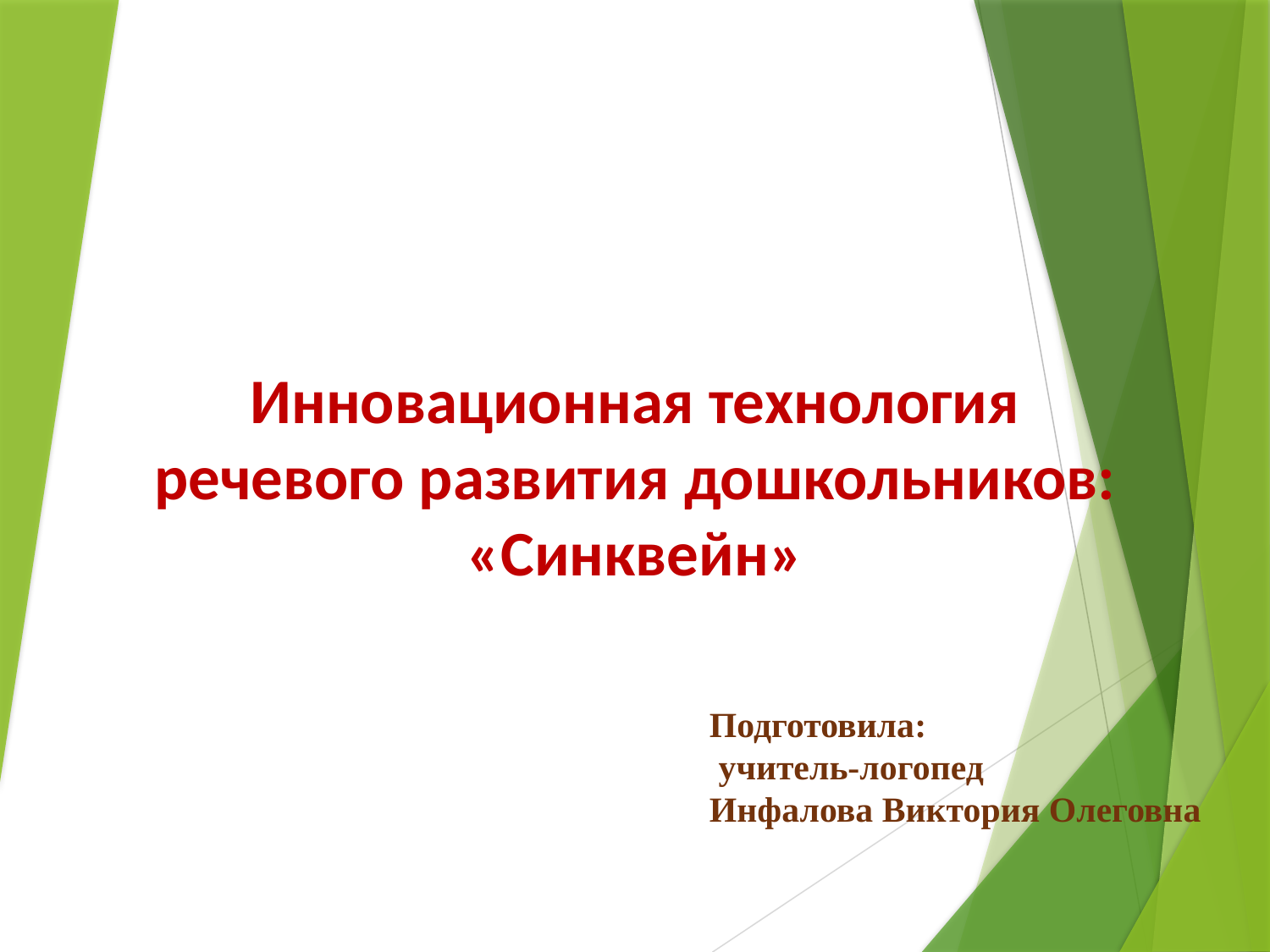

Инновационная технология речевого развития дошкольников: «Синквейн»
Подготовила:
 учитель-логопед
Инфалова Виктория Олеговна